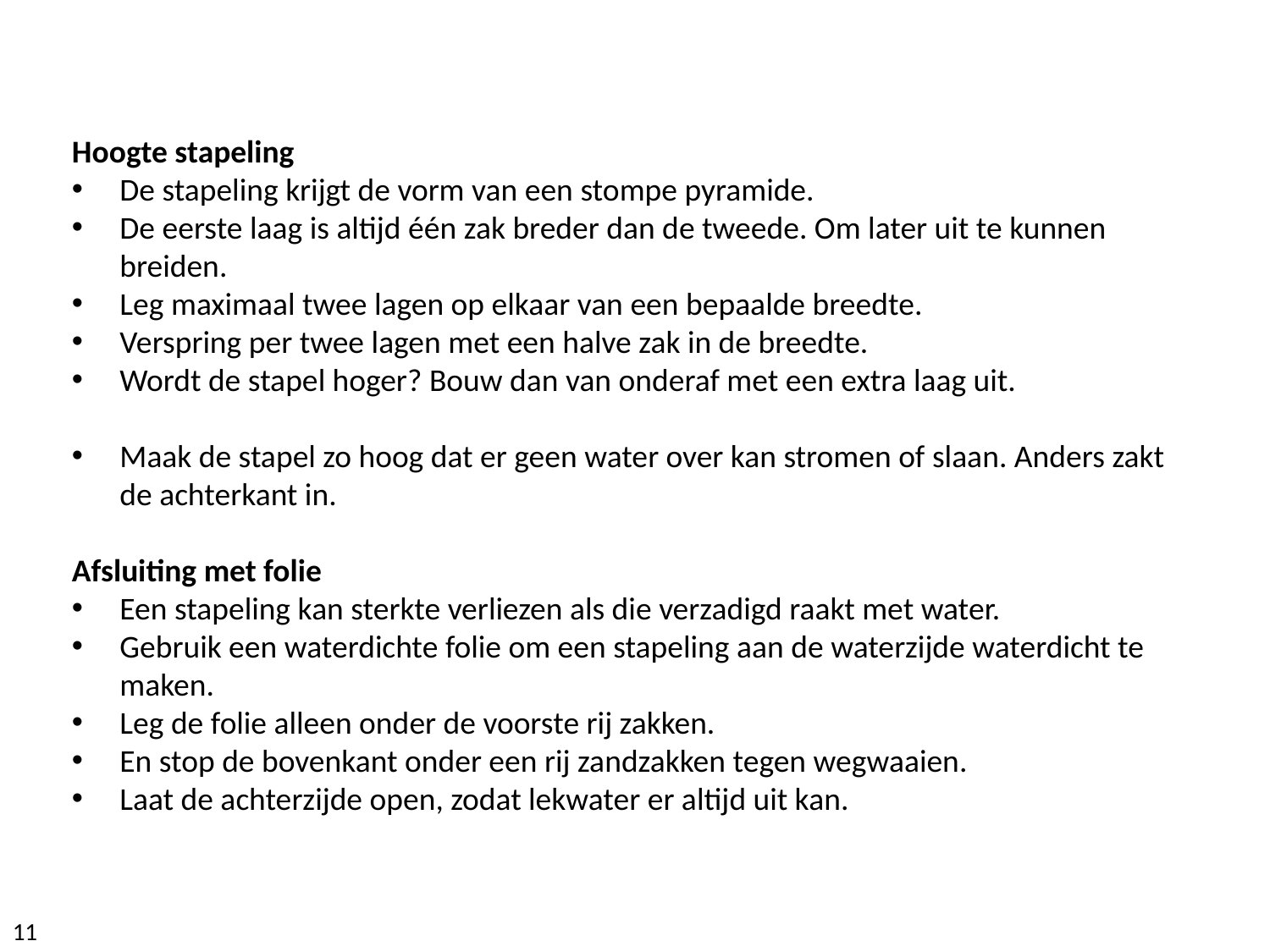

Hoogte stapeling
De stapeling krijgt de vorm van een stompe pyramide.
De eerste laag is altijd één zak breder dan de tweede. Om later uit te kunnen breiden.
Leg maximaal twee lagen op elkaar van een bepaalde breedte.
Verspring per twee lagen met een halve zak in de breedte.
Wordt de stapel hoger? Bouw dan van onderaf met een extra laag uit.

Maak de stapel zo hoog dat er geen water over kan stromen of slaan. Anders zakt de achterkant in.

Afsluiting met folie
Een stapeling kan sterkte verliezen als die verzadigd raakt met water.
Gebruik een waterdichte folie om een stapeling aan de waterzijde waterdicht te maken.
Leg de folie alleen onder de voorste rij zakken.
En stop de bovenkant onder een rij zandzakken tegen wegwaaien.
Laat de achterzijde open, zodat lekwater er altijd uit kan.

11